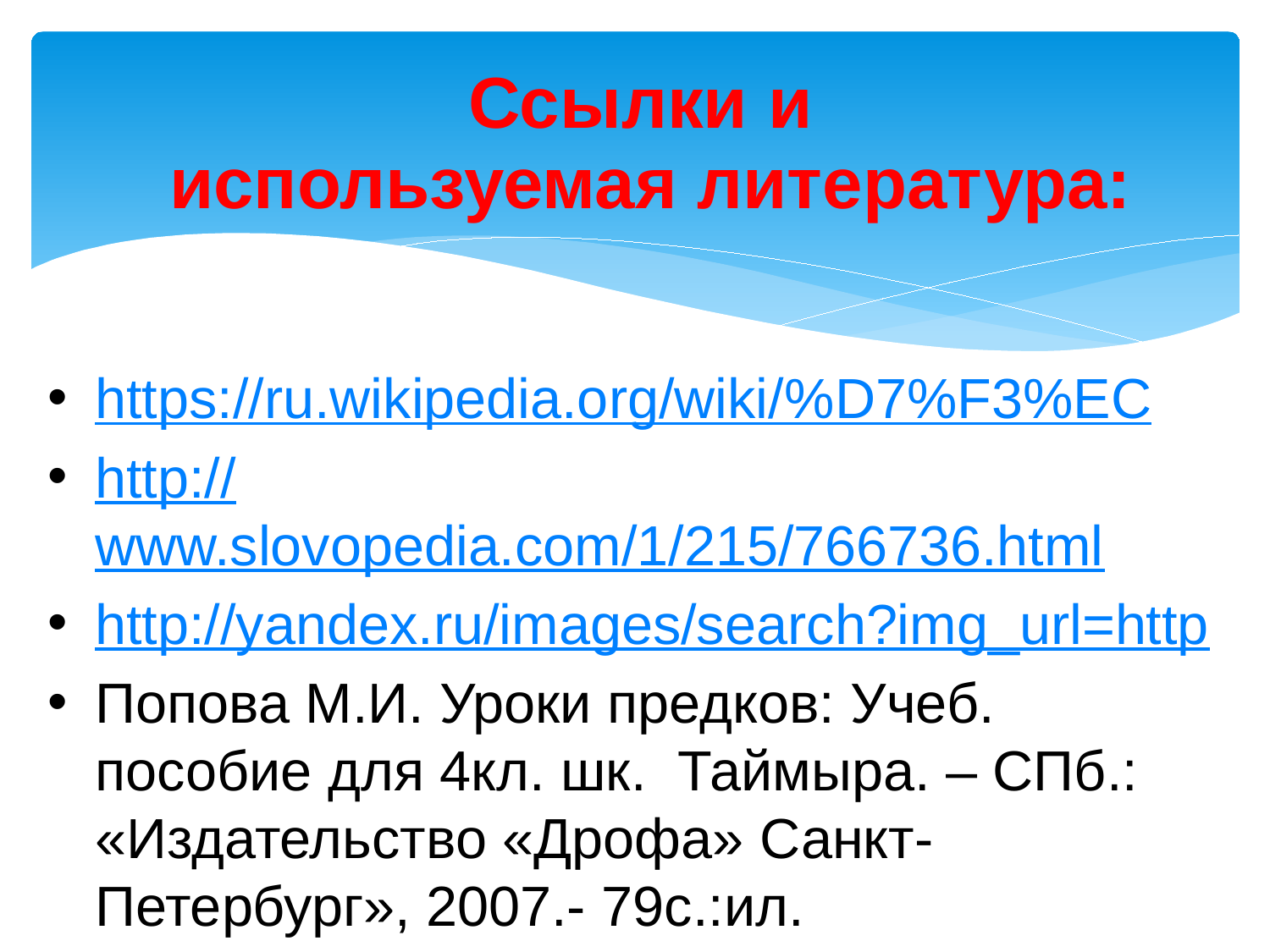

# Ссылки и используемая литература:
https://ru.wikipedia.org/wiki/%D7%F3%EC
http://www.slovopedia.com/1/215/766736.html
http://yandex.ru/images/search?img_url=http
Попова М.И. Уроки предков: Учеб. пособие для 4кл. шк.  Таймыра. – СПб.: «Издательство «Дрофа» Санкт-Петербург», 2007.- 79с.:ил.